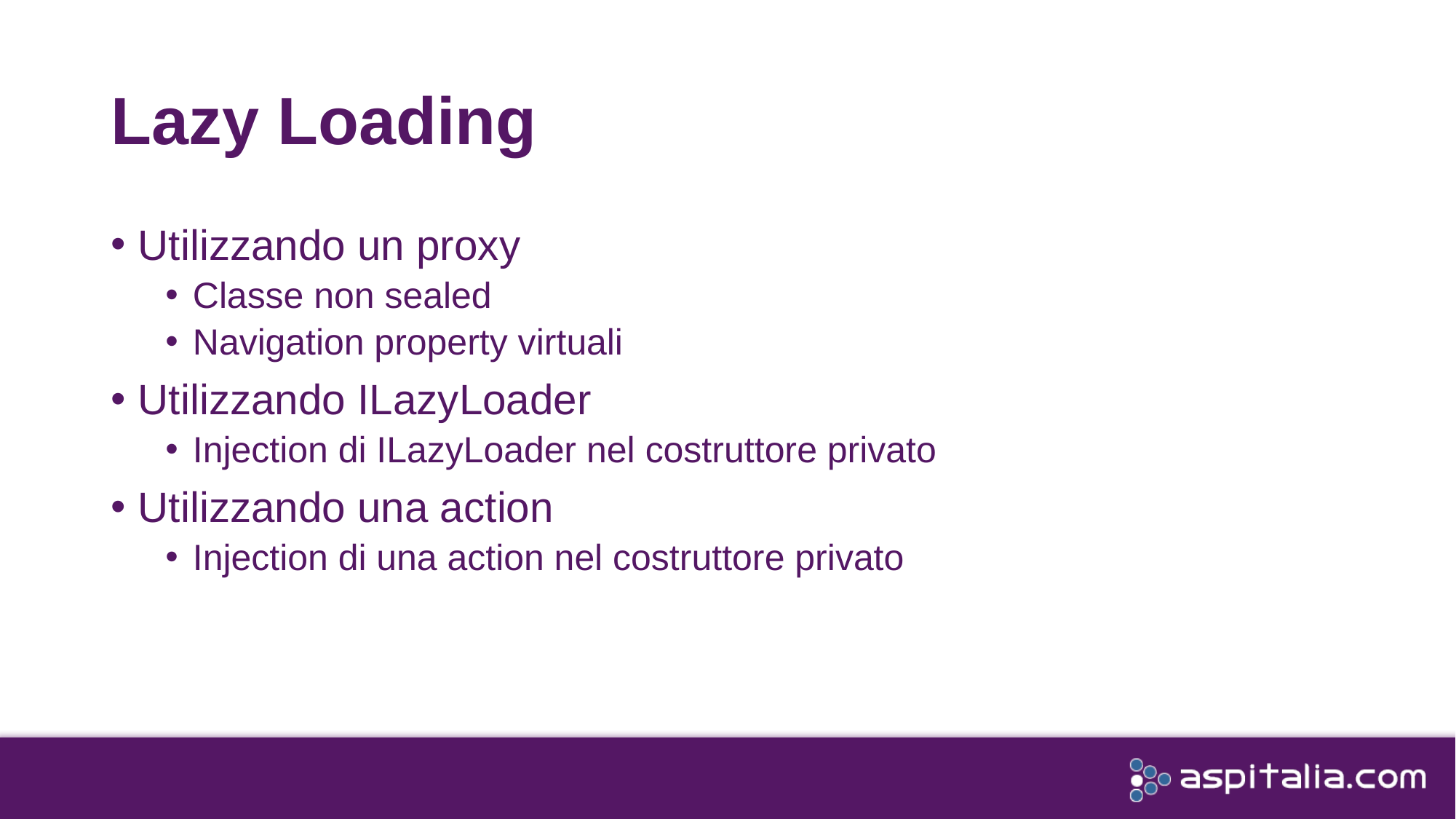

# Lazy Loading
Utilizzando un proxy
Classe non sealed
Navigation property virtuali
Utilizzando ILazyLoader
Injection di ILazyLoader nel costruttore privato
Utilizzando una action
Injection di una action nel costruttore privato